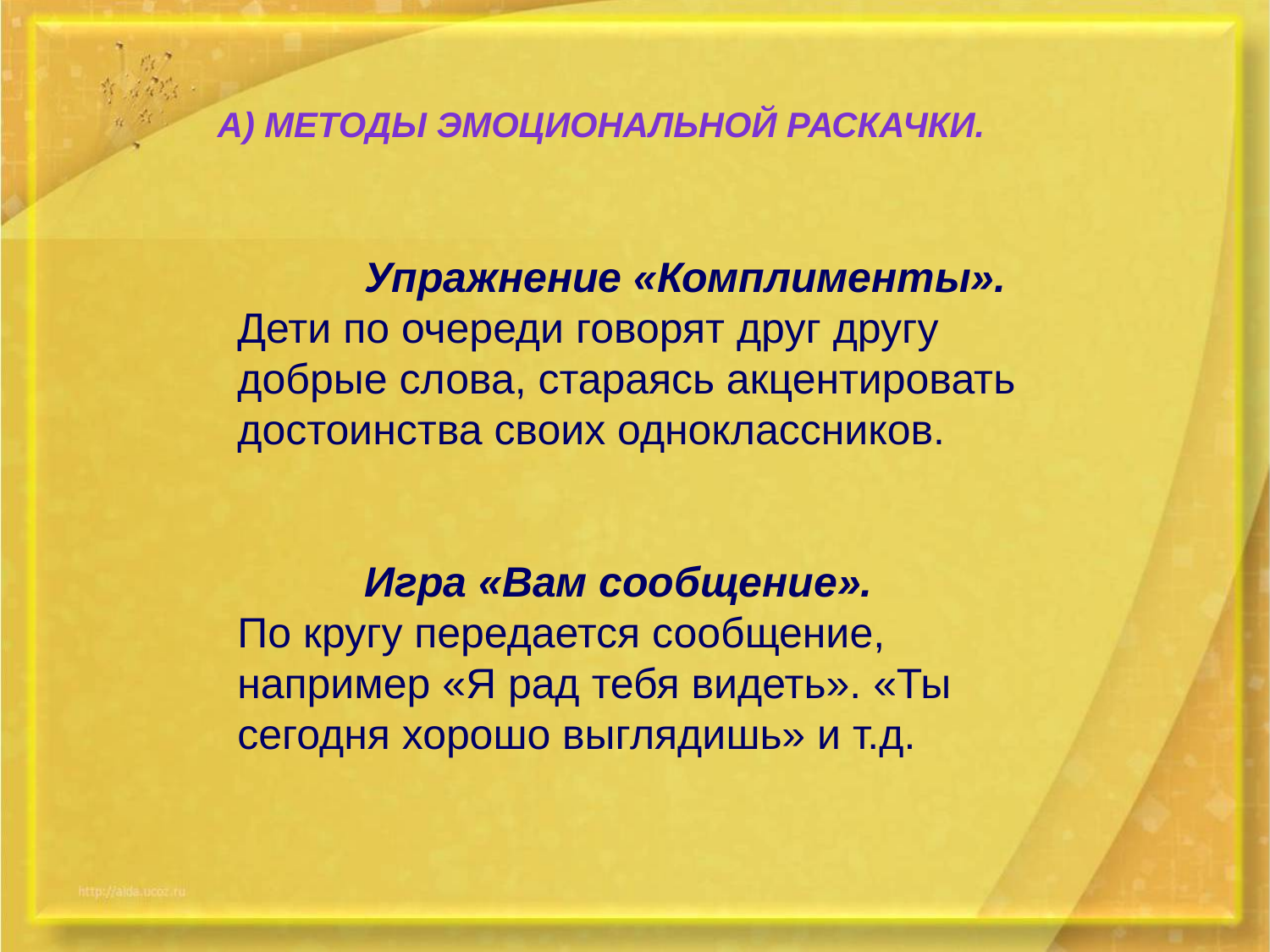

а) Методы эмоциональной раскачки.
 	Упражнение «Комплименты».
Дети по очереди говорят друг другу добрые слова, стараясь акцентировать достоинства своих одноклассников.
	Игра «Вам сообщение».
По кругу передается сообщение, например «Я рад тебя видеть». «Ты сегодня хорошо выглядишь» и т.д.